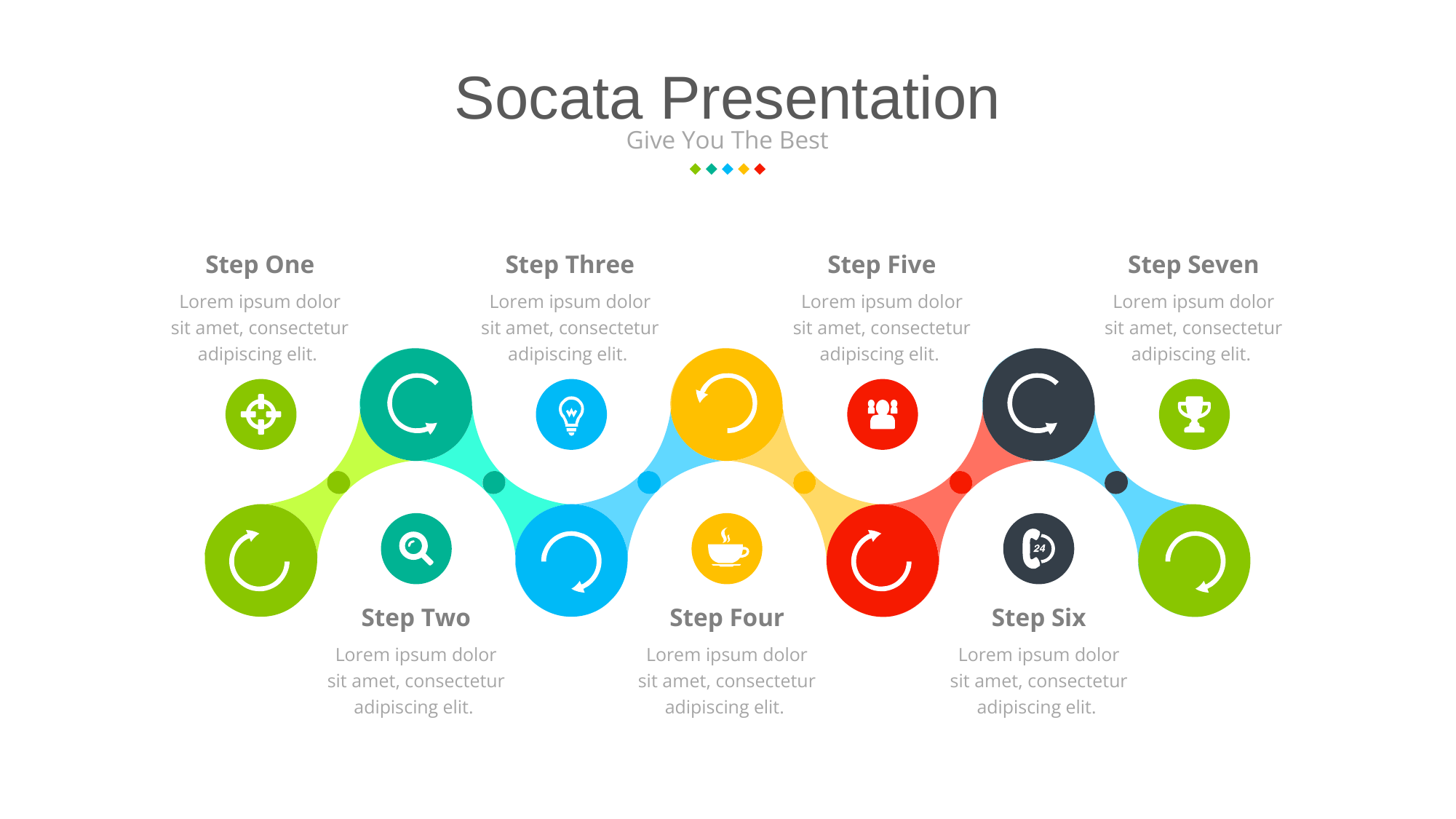

Socata Presentation
Give You The Best

Step One
Lorem ipsum dolor sit amet, consectetur adipiscing elit.
Step Three
Lorem ipsum dolor sit amet, consectetur adipiscing elit.
Step Five
Lorem ipsum dolor sit amet, consectetur adipiscing elit.
Step Seven
Lorem ipsum dolor sit amet, consectetur adipiscing elit.

Step Two
Lorem ipsum dolor sit amet, consectetur adipiscing elit.
Step Four
Lorem ipsum dolor sit amet, consectetur adipiscing elit.
Step Six
Lorem ipsum dolor sit amet, consectetur adipiscing elit.